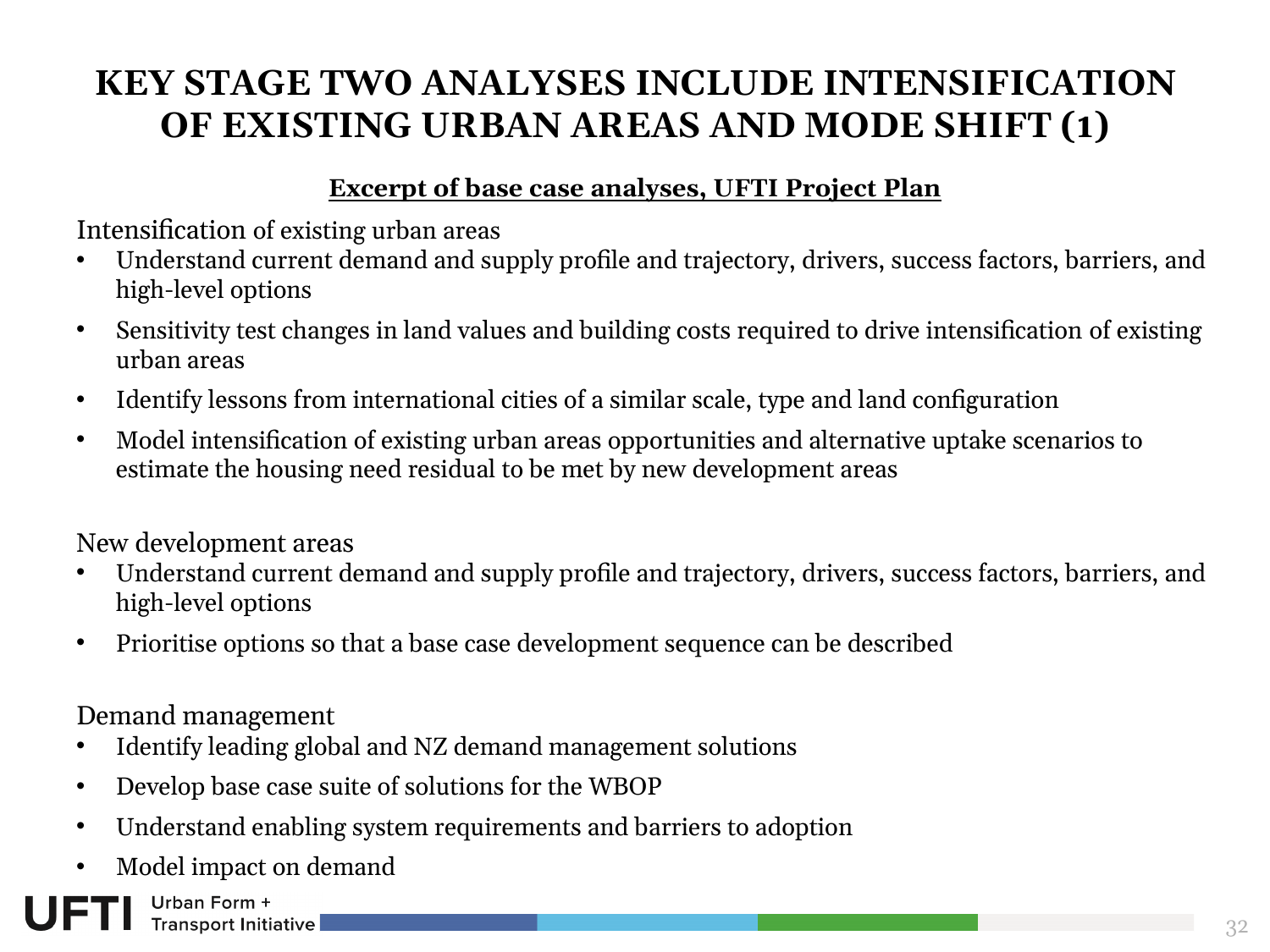

# Key Stage two analyses include intensification of existing urban areas and mode shift (1)
Excerpt of base case analyses, UFTI Project Plan
Intensification of existing urban areas
Understand current demand and supply profile and trajectory, drivers, success factors, barriers, and high-level options
Sensitivity test changes in land values and building costs required to drive intensification of existing urban areas
Identify lessons from international cities of a similar scale, type and land configuration
Model intensification of existing urban areas opportunities and alternative uptake scenarios to estimate the housing need residual to be met by new development areas
New development areas
Understand current demand and supply profile and trajectory, drivers, success factors, barriers, and high-level options
Prioritise options so that a base case development sequence can be described
Demand management
Identify leading global and NZ demand management solutions
Develop base case suite of solutions for the WBOP
Understand enabling system requirements and barriers to adoption
Model impact on demand

32